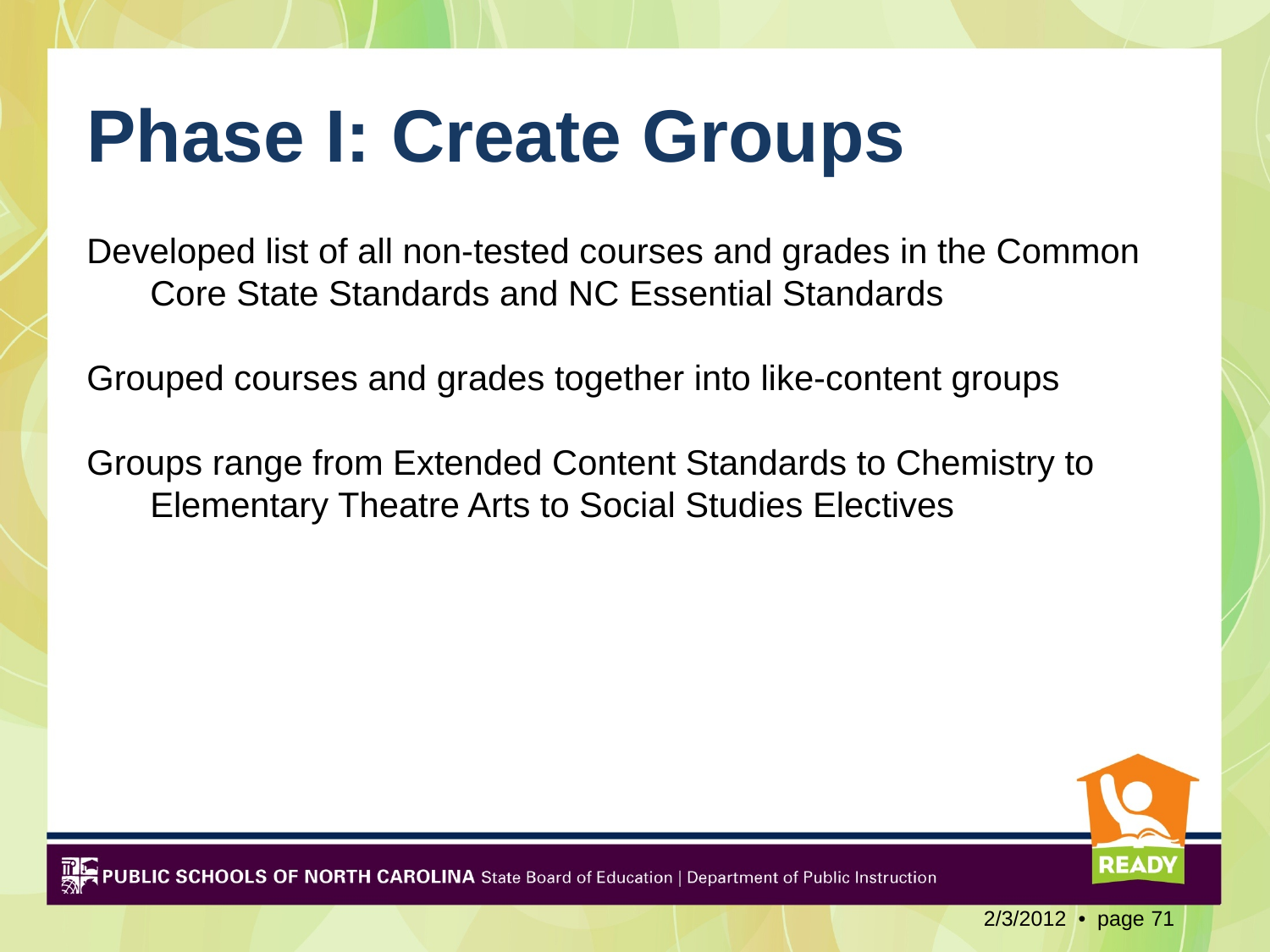

# Phase I: Create Groups

Developed list of all non-tested courses and grades in the Common Core State Standards and NC Essential Standards

Grouped courses and grades together into like-content groups

Groups range from Extended Content Standards to Chemistry to Elementary Theatre Arts to Social Studies Electives

2/3/2012  •  page 71